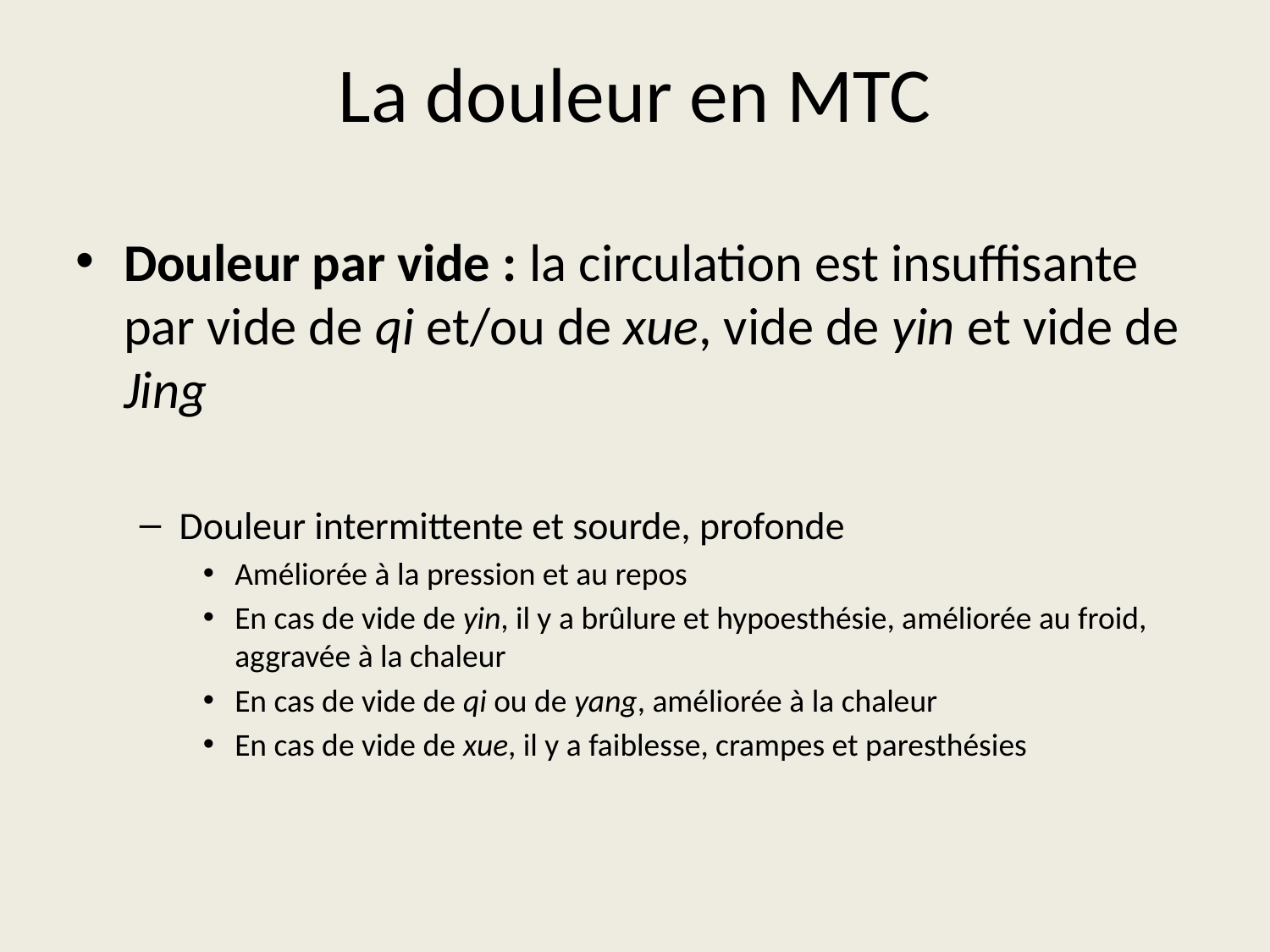

# La douleur en MTC
Douleur par vide : la circulation est insuffisante  par vide de qi et/ou de xue, vide de yin et vide de Jing

Douleur intermittente et sourde, profonde
Améliorée à la pression et au repos
En cas de vide de yin, il y a brûlure et hypoesthésie, améliorée au froid, aggravée à la chaleur
En cas de vide de qi ou de yang, améliorée à la chaleur
En cas de vide de xue, il y a faiblesse, crampes et paresthésies